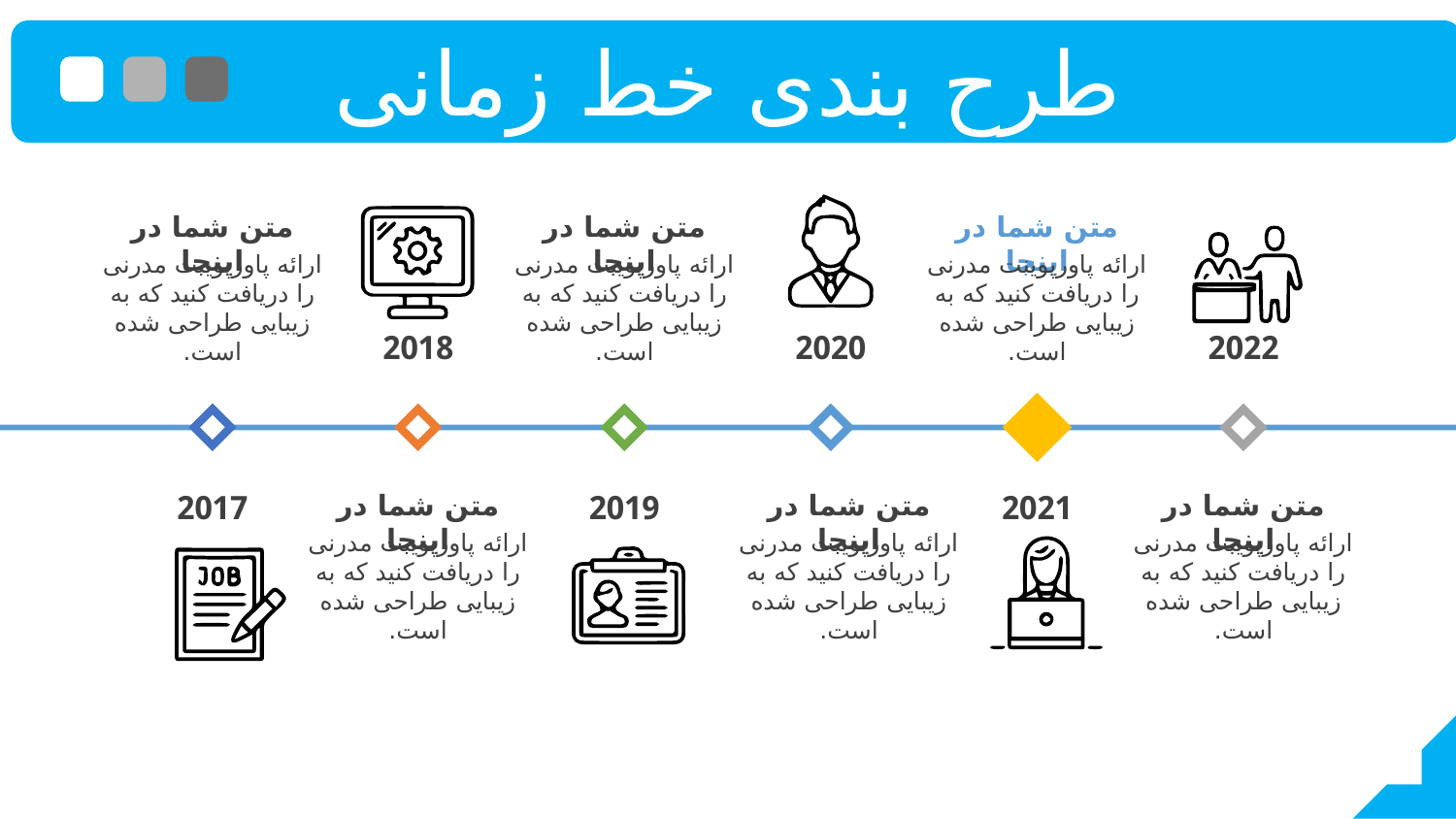

طرح بندی خط زمانی

متن شما در اینجا
ارائه پاورپوینت مدرنی را دریافت کنید که به زیبایی طراحی شده است.
متن شما در اینجا
ارائه پاورپوینت مدرنی را دریافت کنید که به زیبایی طراحی شده است.
متن شما در اینجا
ارائه پاورپوینت مدرنی را دریافت کنید که به زیبایی طراحی شده است.

2018
2020
2022

2017
متن شما در اینجا
ارائه پاورپوینت مدرنی را دریافت کنید که به زیبایی طراحی شده است.
2019
متن شما در اینجا
ارائه پاورپوینت مدرنی را دریافت کنید که به زیبایی طراحی شده است.
2021
متن شما در اینجا
ارائه پاورپوینت مدرنی را دریافت کنید که به زیبایی طراحی شده است.